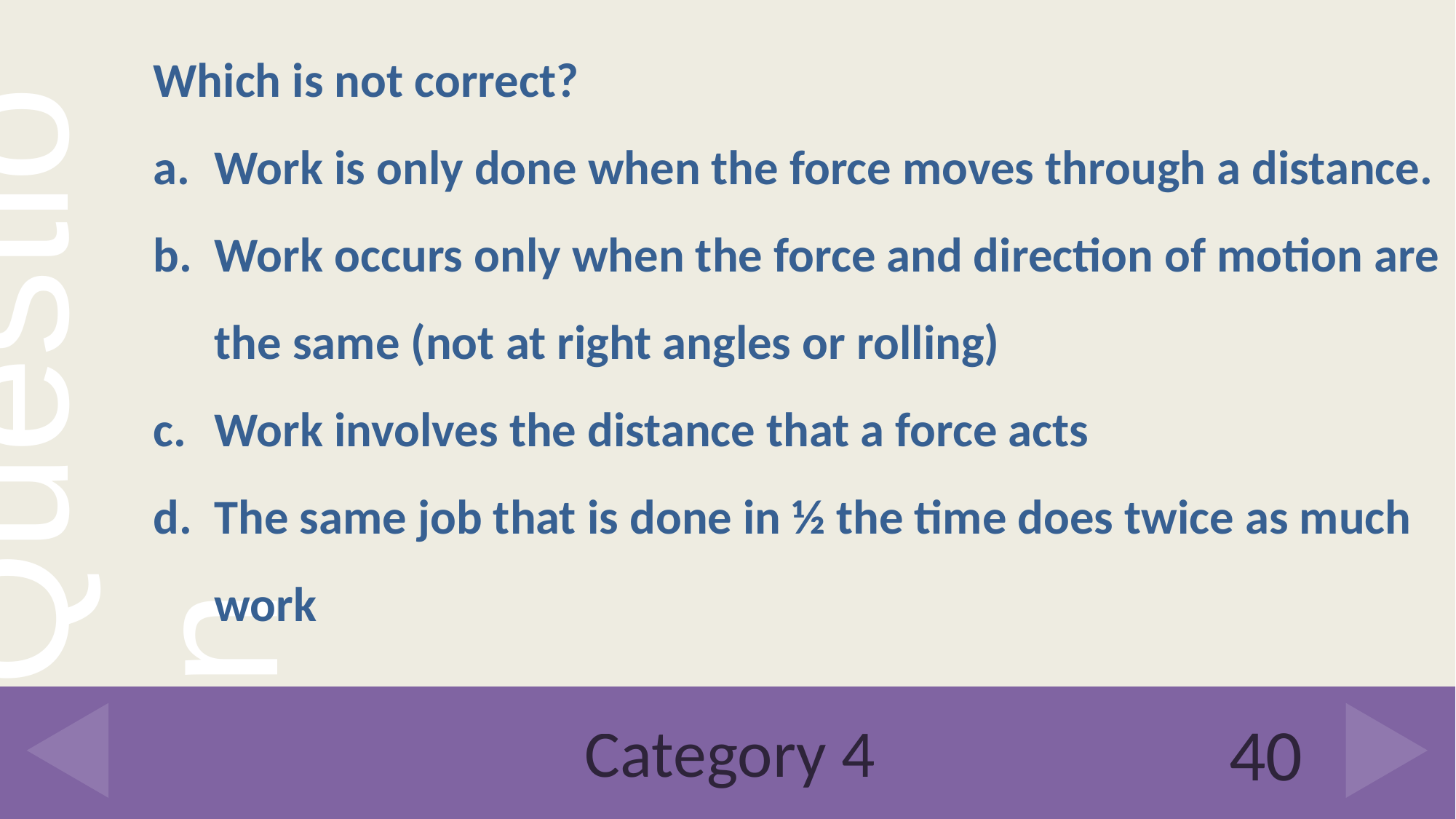

Which is not correct?
Work is only done when the force moves through a distance.
Work occurs only when the force and direction of motion are the same (not at right angles or rolling)
Work involves the distance that a force acts
The same job that is done in ½ the time does twice as much work

# Category 4
40